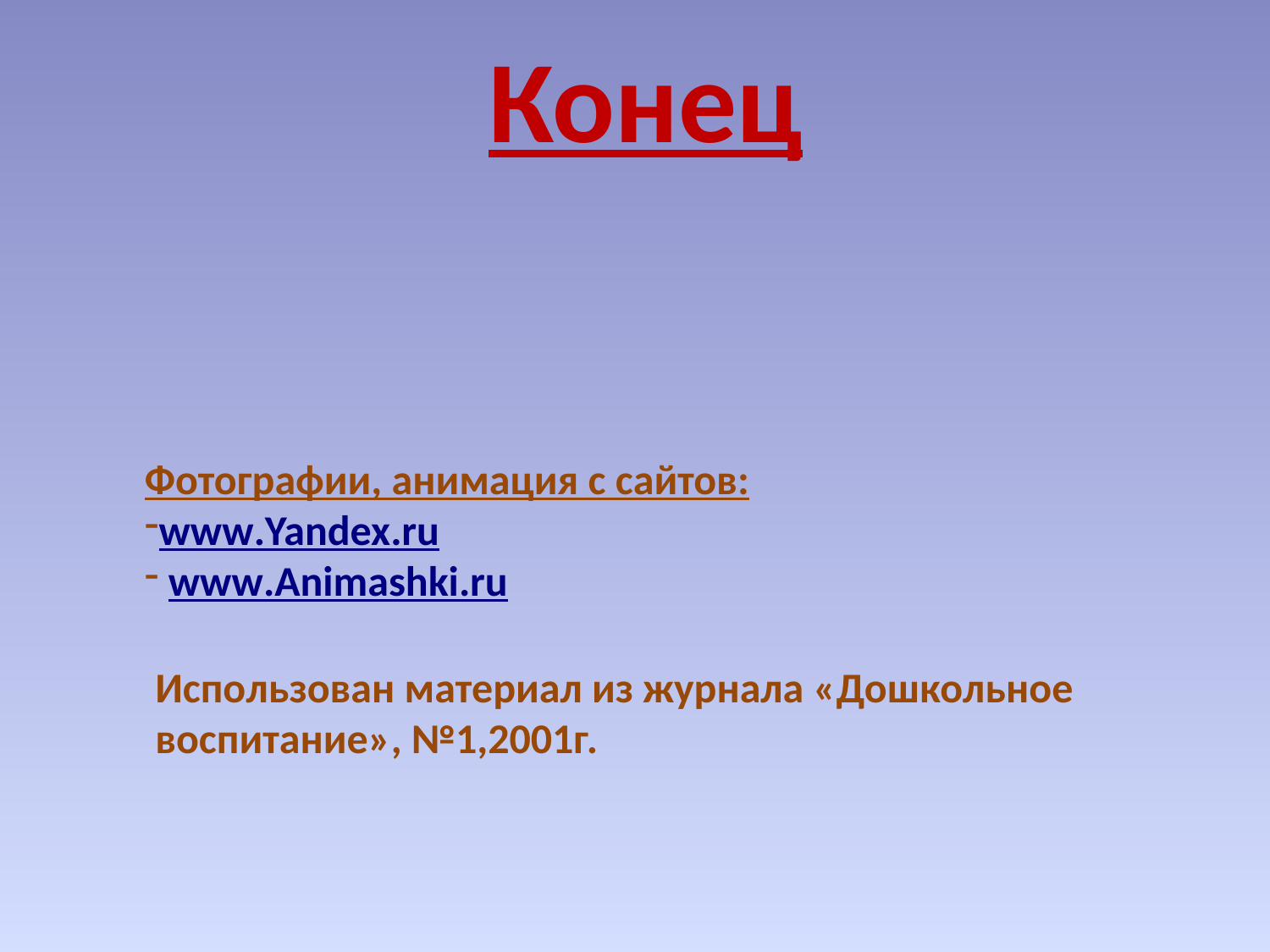

Конец
Фотографии, анимация с сайтов:
www.Yandex.ru
 www.Animashki.ru

Использован материал из журнала «Дошкольное
воспитание», №1,2001г.